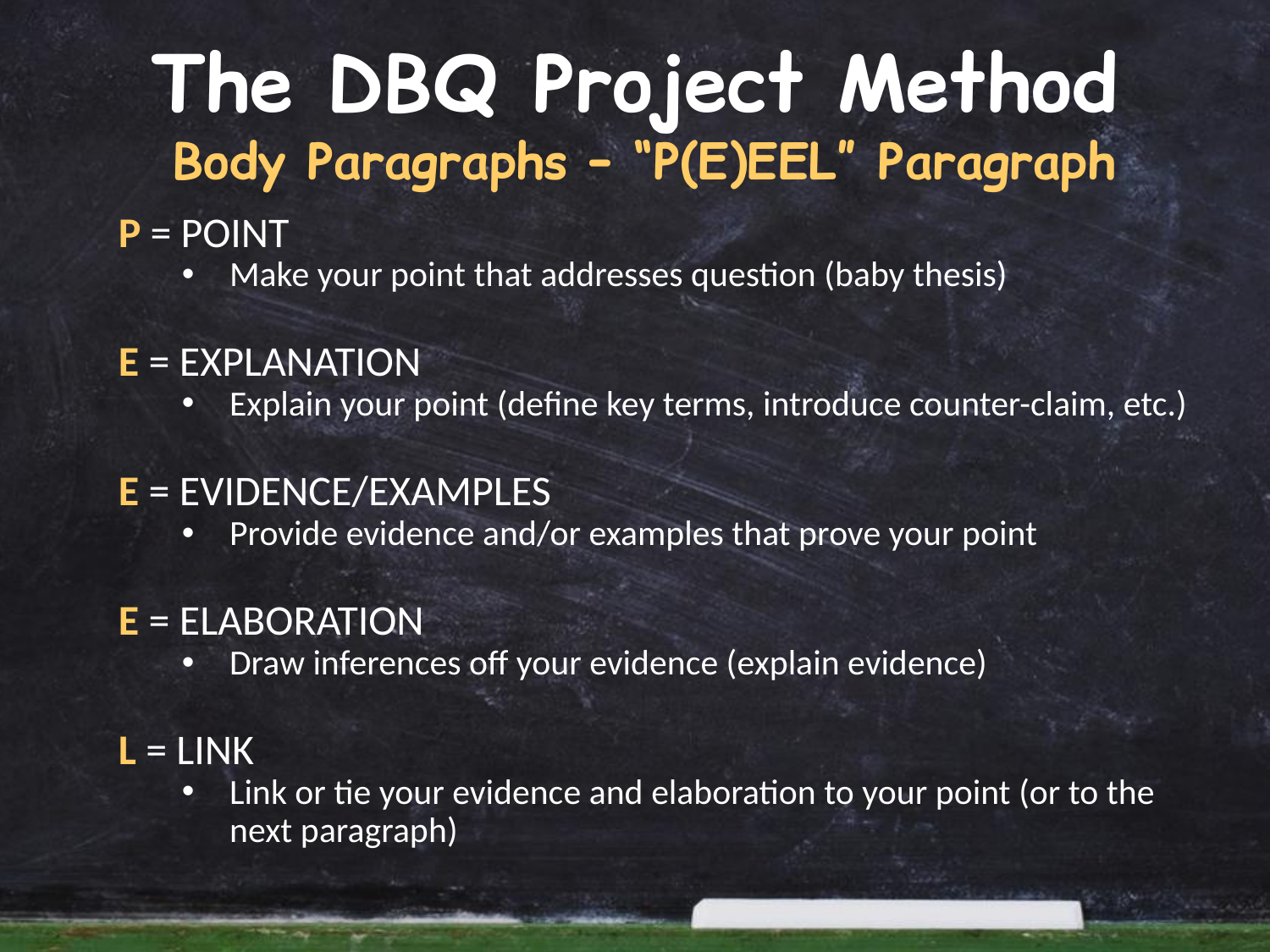

# The DBQ Project Method
Body Paragraphs – “P(E)EEL” Paragraph
P = POINT
Make your point that addresses question (baby thesis)

E = EXPLANATION
Explain your point (define key terms, introduce counter-claim, etc.)

E = EVIDENCE/EXAMPLES
Provide evidence and/or examples that prove your point

E = ELABORATION
Draw inferences off your evidence (explain evidence)

L = LINK
Link or tie your evidence and elaboration to your point (or to the next paragraph)